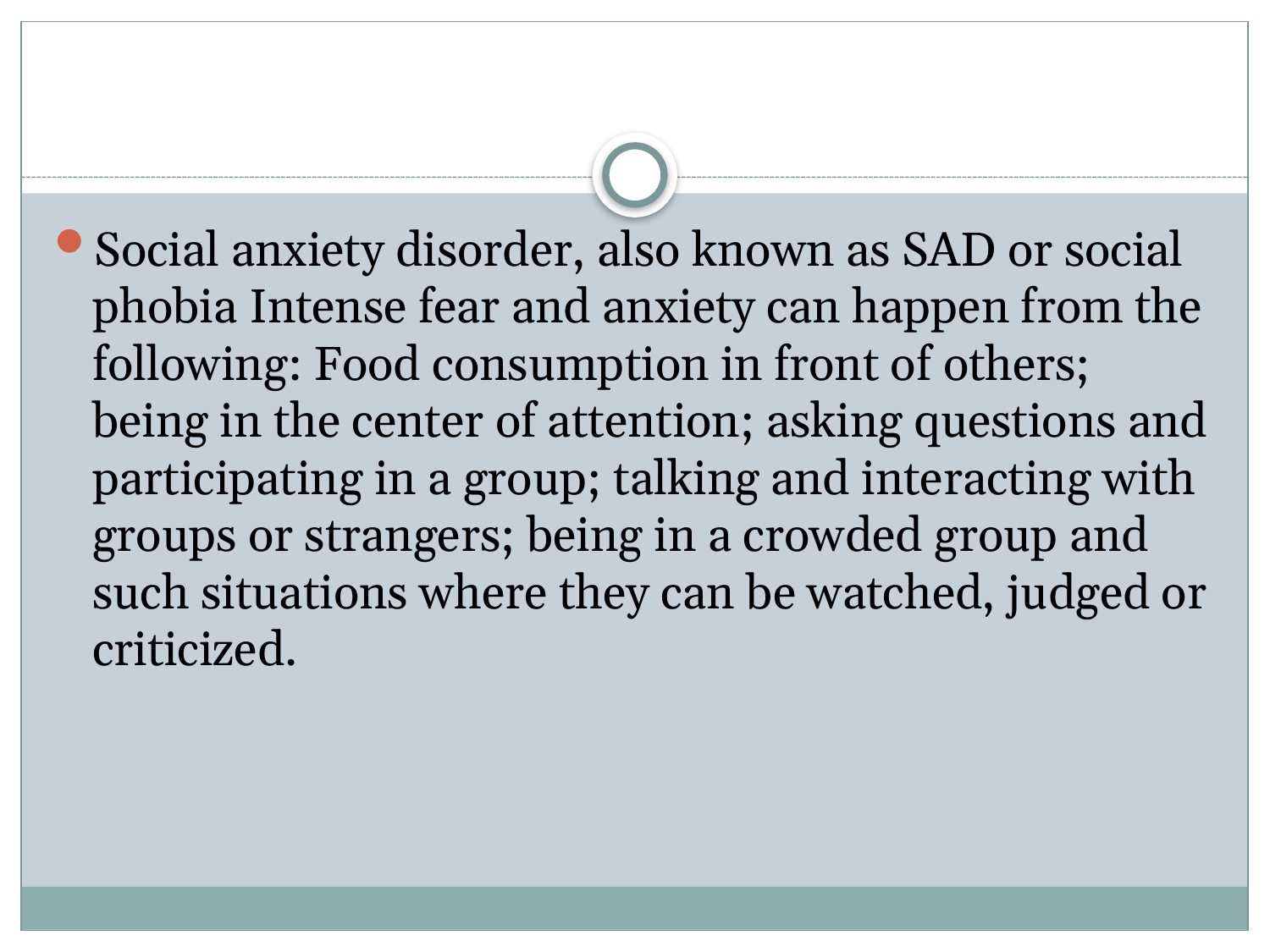

#
Social anxiety disorder, also known as SAD or social phobia Intense fear and anxiety can happen from the following: Food consumption in front of others; being in the center of attention; asking questions and participating in a group; talking and interacting with groups or strangers; being in a crowded group and such situations where they can be watched, judged or criticized.